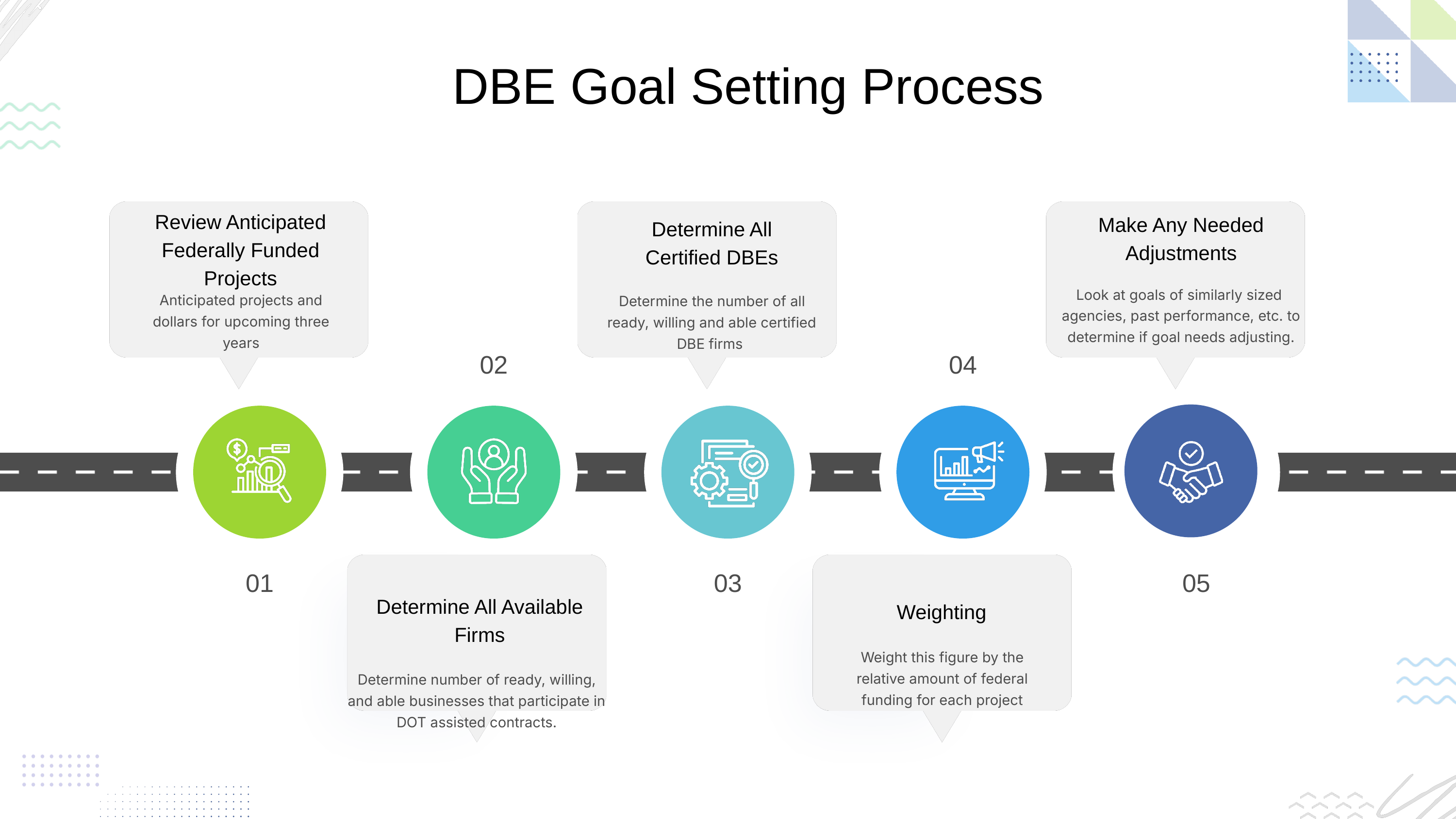

DBE Goal Setting Process

Review Anticipated Federally Funded Projects
Make Any Needed Adjustments
Determine All Certified DBEs
Look at goals of similarly sized  agencies, past performance, etc. to determine if goal needs adjusting.
Anticipated projects and dollars for upcoming three years
Determine the number of all ready, willing and able certified DBE firms
02
04

01
03
05
Determine All Available Firms
Weighting
Weight this figure by the relative amount of federal funding for each project

Determine number of ready, willing, and able businesses that participate in DOT assisted contracts.